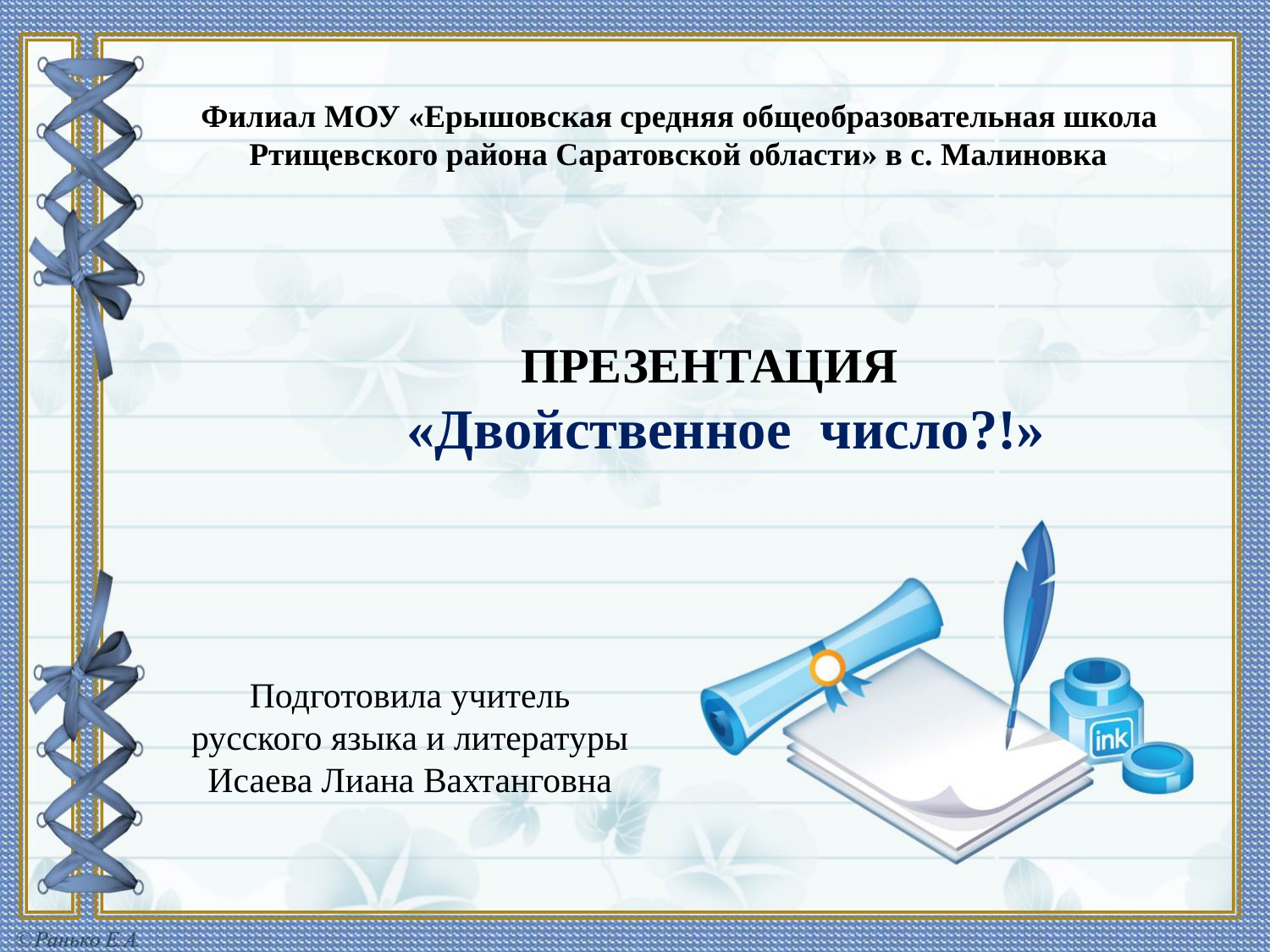

Филиал МОУ «Ерышовская средняя общеобразовательная школа
      Ртищевского района Саратовской области» в с. Малиновка

                      ПРЕЗЕНТАЦИЯ
           «Двойственное  число?!»
Подготовила учитель
 русского языка и литературы
Исаева Лиана Вахтанговна